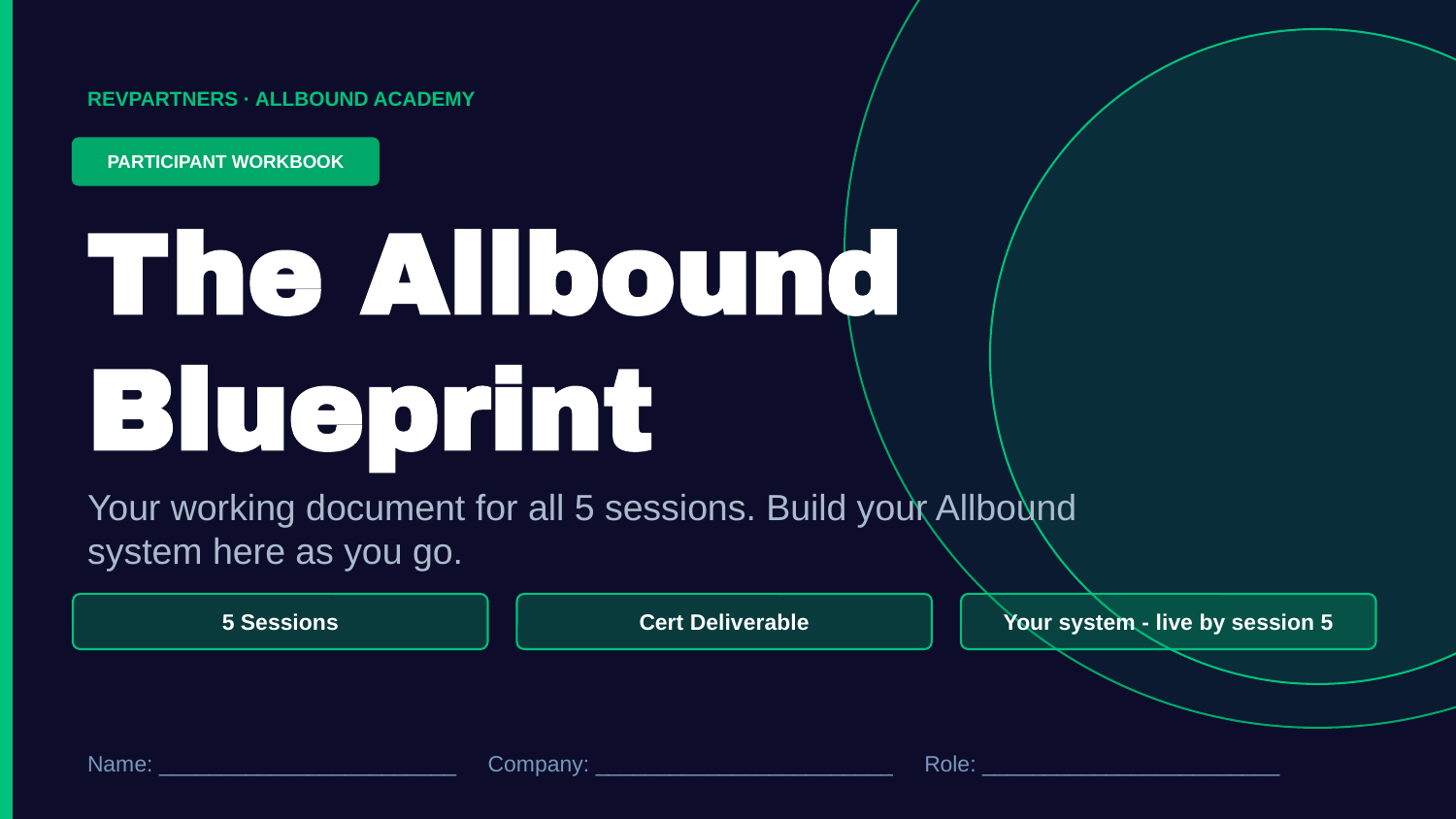

REVPARTNERS · ALLBOUND ACADEMY

PARTICIPANT WORKBOOK
The Allbound Blueprint
Your working document for all 5 sessions. Build your Allbound system here as you go.

5 Sessions

Cert Deliverable

Your system - live by session 5
Name: ________________________     Company: ________________________     Role: ________________________